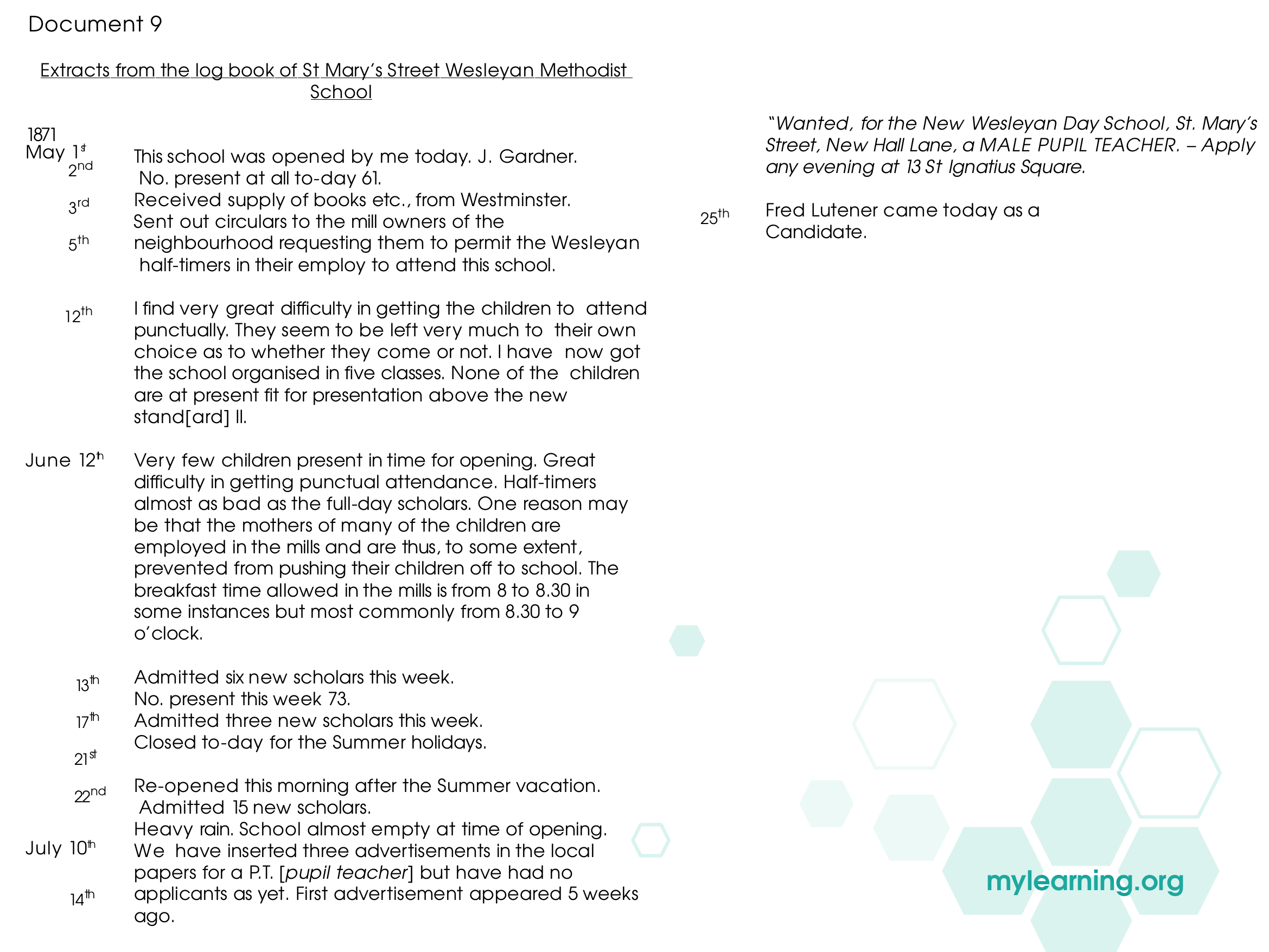

Document 9

Extracts from the log book of St Mary’s Street Wesleyan Methodist  School
“Wanted, for the New Wesleyan Day School, St. Mary’s  Street, New Hall Lane, a MALE PUPIL TEACHER. – Apply  any evening at 13  St Ignatius Square.
1871
May 1st
2nd
3rd  5th
This school was opened by me today. J. Gardner.  No. present at all to-day 61.
Received supply of books etc., from Westminster.
Sent out circulars to the mill owners of the  neighbourhood requesting them to permit the Wesleyan  half-timers in their employ to attend this school.
12th
I find very great difficulty in getting the children to  attend punctually. They seem to be left very much to  their own choice as to whether they come or not. I have  now got the school organised in five classes. None of the  children are at present fit for presentation above the new  stand[ard] II.
Very few children present in time for opening. Great  difficulty in getting punctual attendance. Half-timers  almost as bad as the full-day scholars. One reason may  be that the mothers of many of the children are  employed in the mills and are thus, to some extent,  prevented from pushing their children off to school. The  breakfast time allowed in the mills is from 8 to 8.30 in  some instances but most commonly from 8.30 to 9  o’clock.
June 12th
13th  17th  21st  22nd

July 10th
14th
Admitted six new scholars this week.  No. present this week 73.
Admitted three new scholars this week.  Closed to-day for the Summer holidays.
Re-opened this morning after the Summer vacation.  Admitted 15  new scholars.
Heavy rain. School almost empty at time of opening.  We have inserted three advertisements in the local  papers for a P.T. [pupil teacher] but have had no  applicants as yet. First advertisement appeared 5 weeks  ago.
25th
Fred Lutener came today as a Candidate.

mylearning.org
Resource provided by www.mylearning.org © Harris Museum & Art Gallery
9